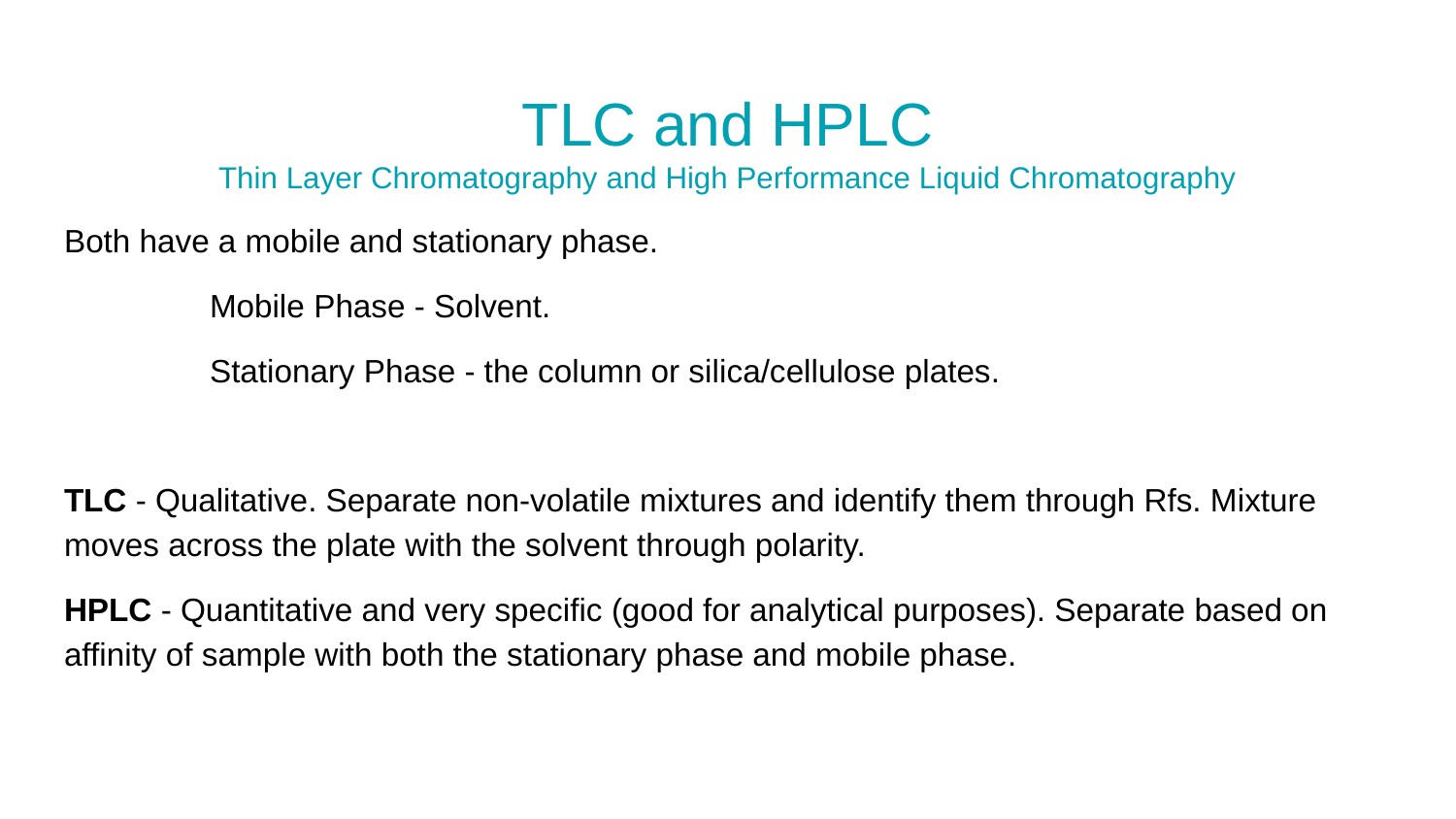

# TLC and HPLC
Thin Layer Chromatography and High Performance Liquid Chromatography
Both have a mobile and stationary phase.
	Mobile Phase - Solvent.
	Stationary Phase - the column or silica/cellulose plates.

TLC - Qualitative. Separate non-volatile mixtures and identify them through Rfs. Mixture moves across the plate with the solvent through polarity.
HPLC - Quantitative and very specific (good for analytical purposes). Separate based on affinity of sample with both the stationary phase and mobile phase.